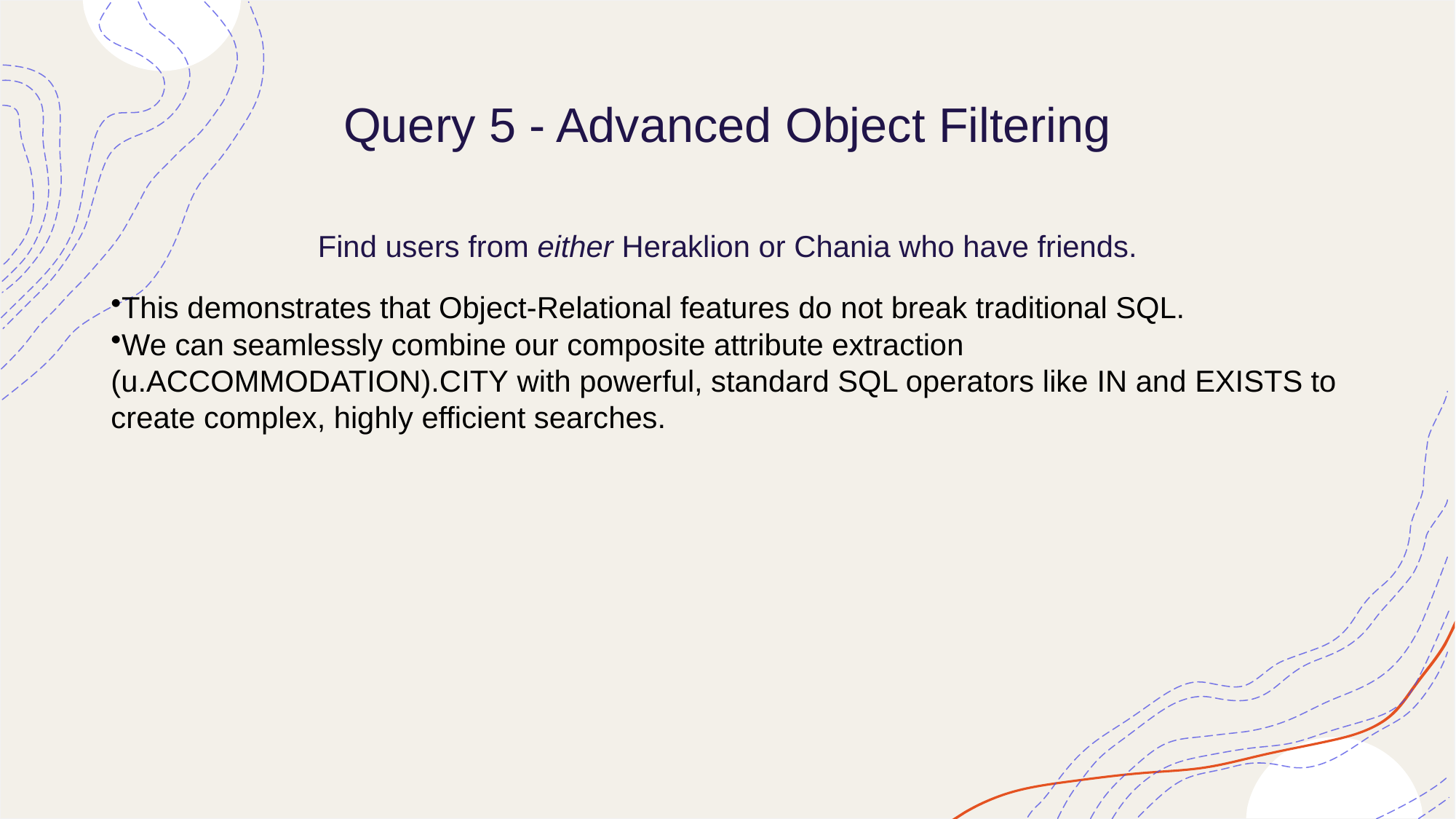

# Query 5 - Advanced Object Filtering
Find users from either Heraklion or Chania who have friends.

This demonstrates that Object-Relational features do not break traditional SQL.
We can seamlessly combine our composite attribute extraction (u.ACCOMMODATION).CITY with powerful, standard SQL operators like IN and EXISTS to create complex, highly efficient searches.